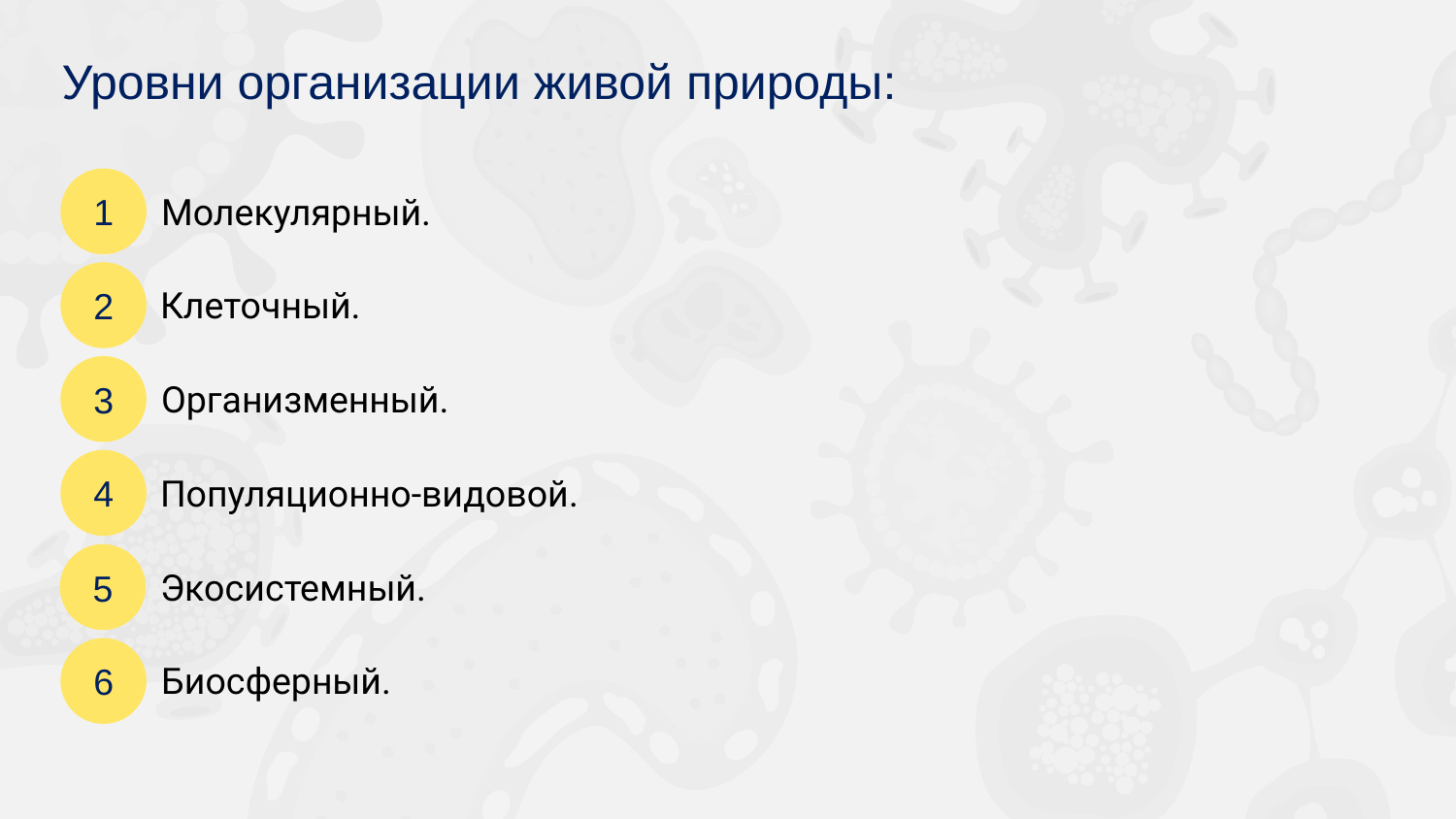

Уровни организации живой природы:
1
Молекулярный.
2
Клеточный.
3
Организменный.
4
Популяционно-видовой.
5
Экосистемный.
6
Биосферный.